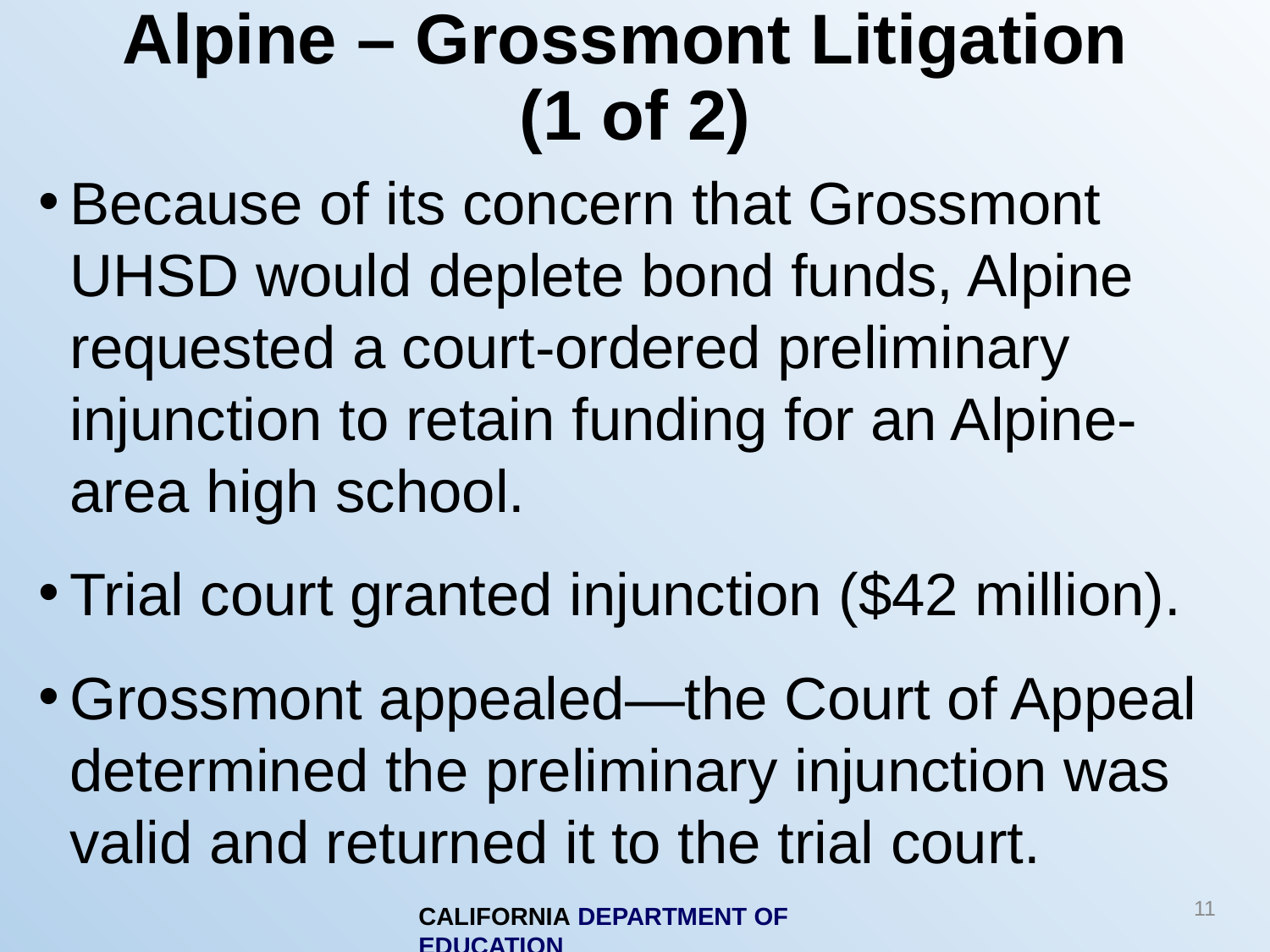

# Alpine – Grossmont Litigation (1 of 2)
Because of its concern that Grossmont UHSD would deplete bond funds, Alpine requested a court-ordered preliminary injunction to retain funding for an Alpine-area high school.
Trial court granted injunction ($42 million).
Grossmont appealed―the Court of Appeal determined the preliminary injunction was valid and returned it to the trial court.
11